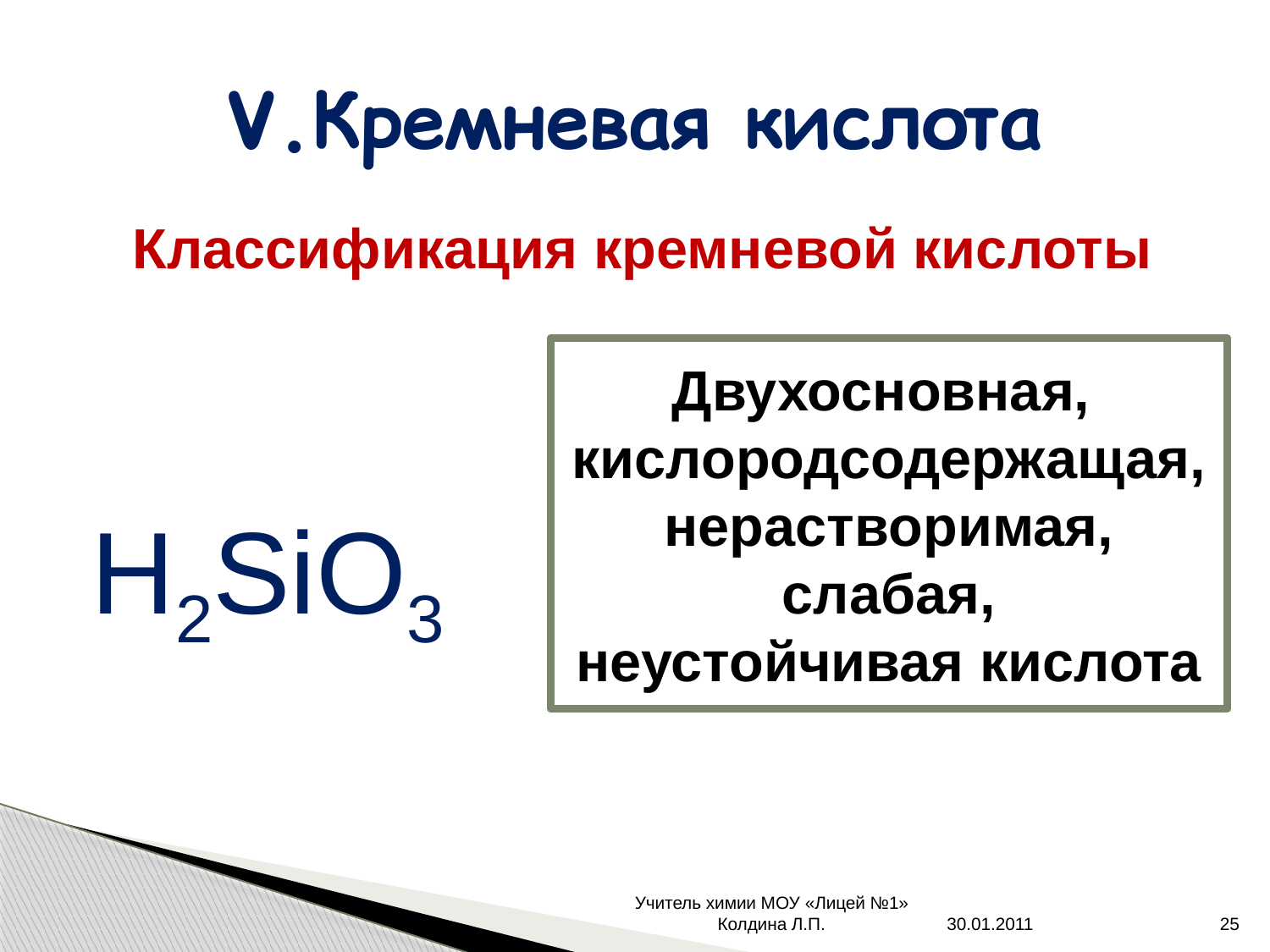

# V.Кремневая кислота
Классификация кремневой кислоты

H2SiO3

Двухосновная,
кислородсодержащая, нерастворимая,
 слабая,
неустойчивая кислота
Учитель химии МОУ «Лицей №1» Колдина Л.П.
30.01.2011
25